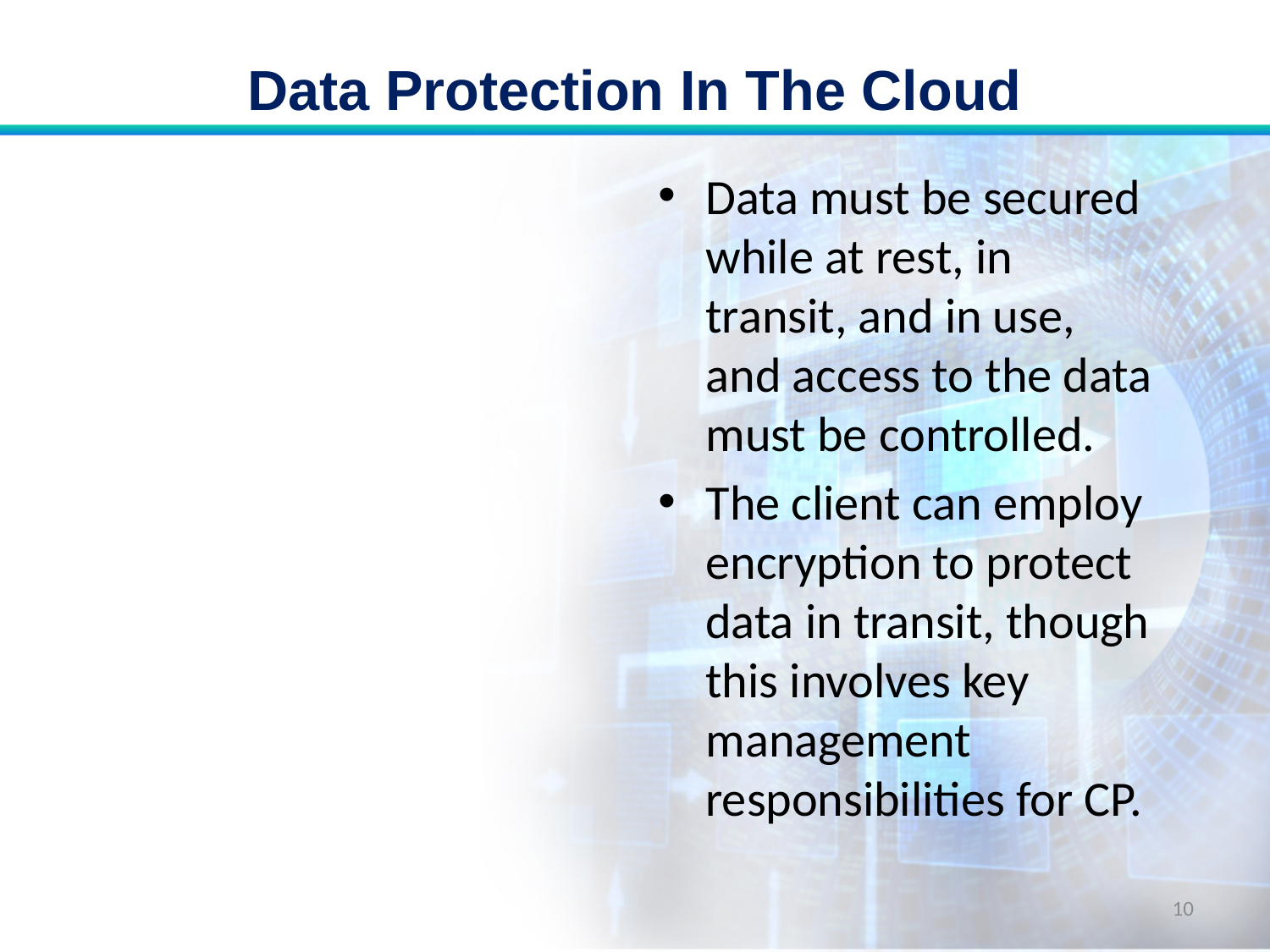

# Data Protection In The Cloud
Data must be secured while at rest, in transit, and in use, and access to the data must be controlled.
The client can employ encryption to protect data in transit, though this involves key management responsibilities for CP.
10